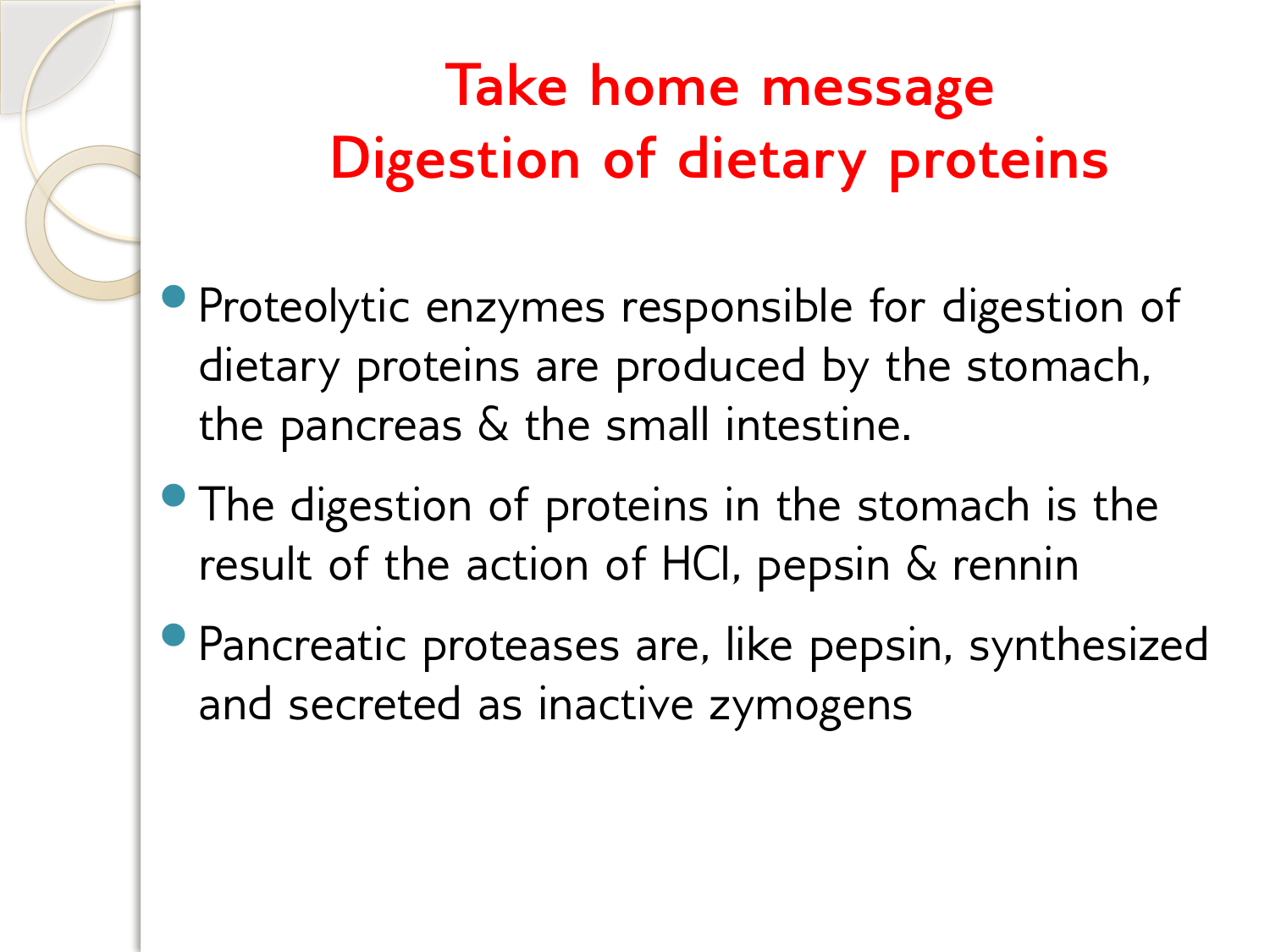

# Take home message Digestion of dietary proteins
Proteolytic enzymes responsible for digestion of dietary proteins are produced by the stomach, the pancreas & the small intestine.
The digestion of proteins in the stomach is the result of the action of HCl, pepsin & rennin
Pancreatic proteases are, like pepsin, synthesized and secreted as inactive zymogens